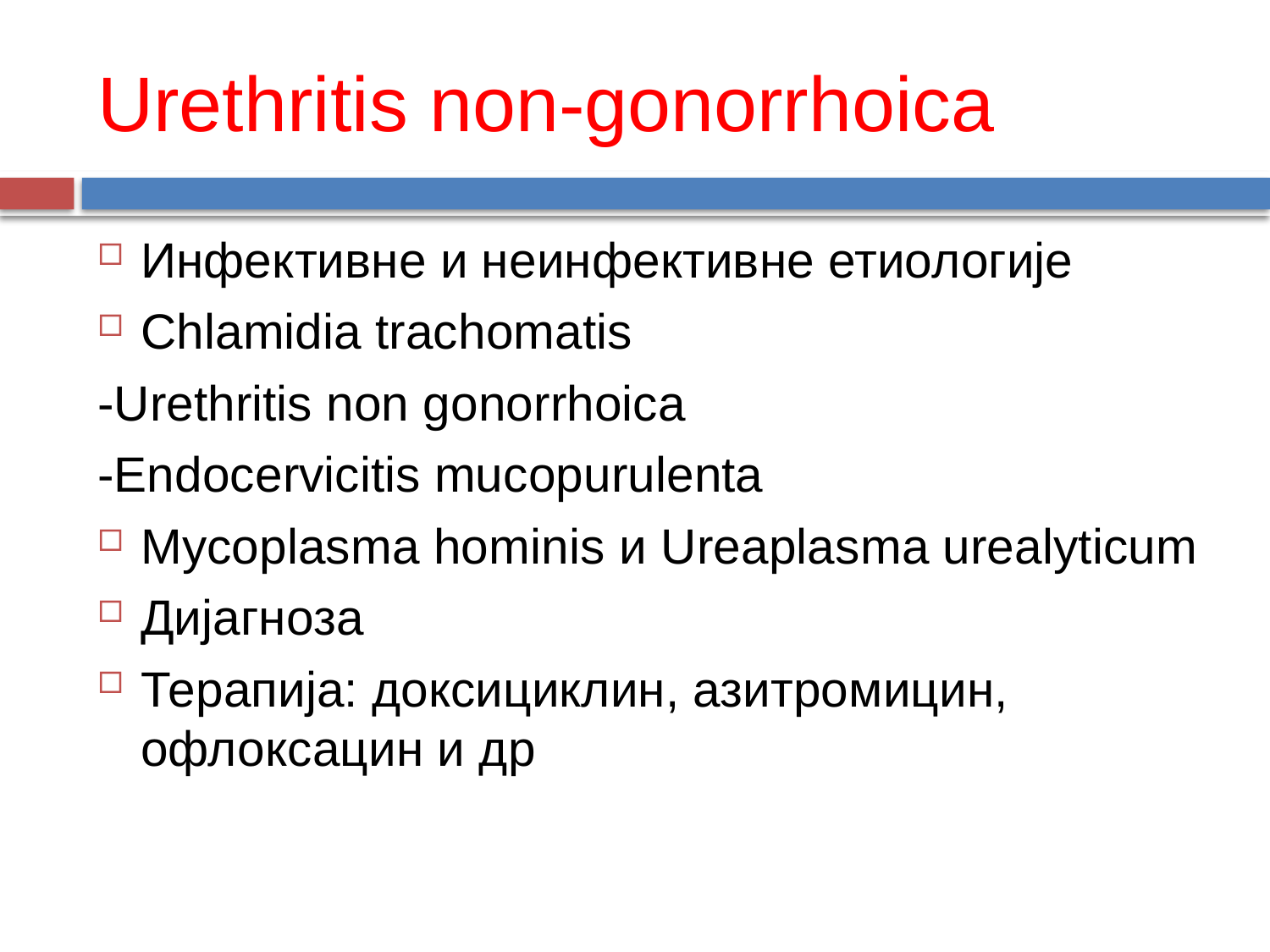

# Urethritis non-gonorrhoica
Инфективне и неинфективне етиологије
Chlamidia trachomatis
-Urethritis non gonorrhoica
-Endocervicitis mucopurulenta
Mycoplasma hominis и Ureaplasma urealyticum
Дијагноза
Терапија: доксициклин, азитромицин, офлоксацин и др